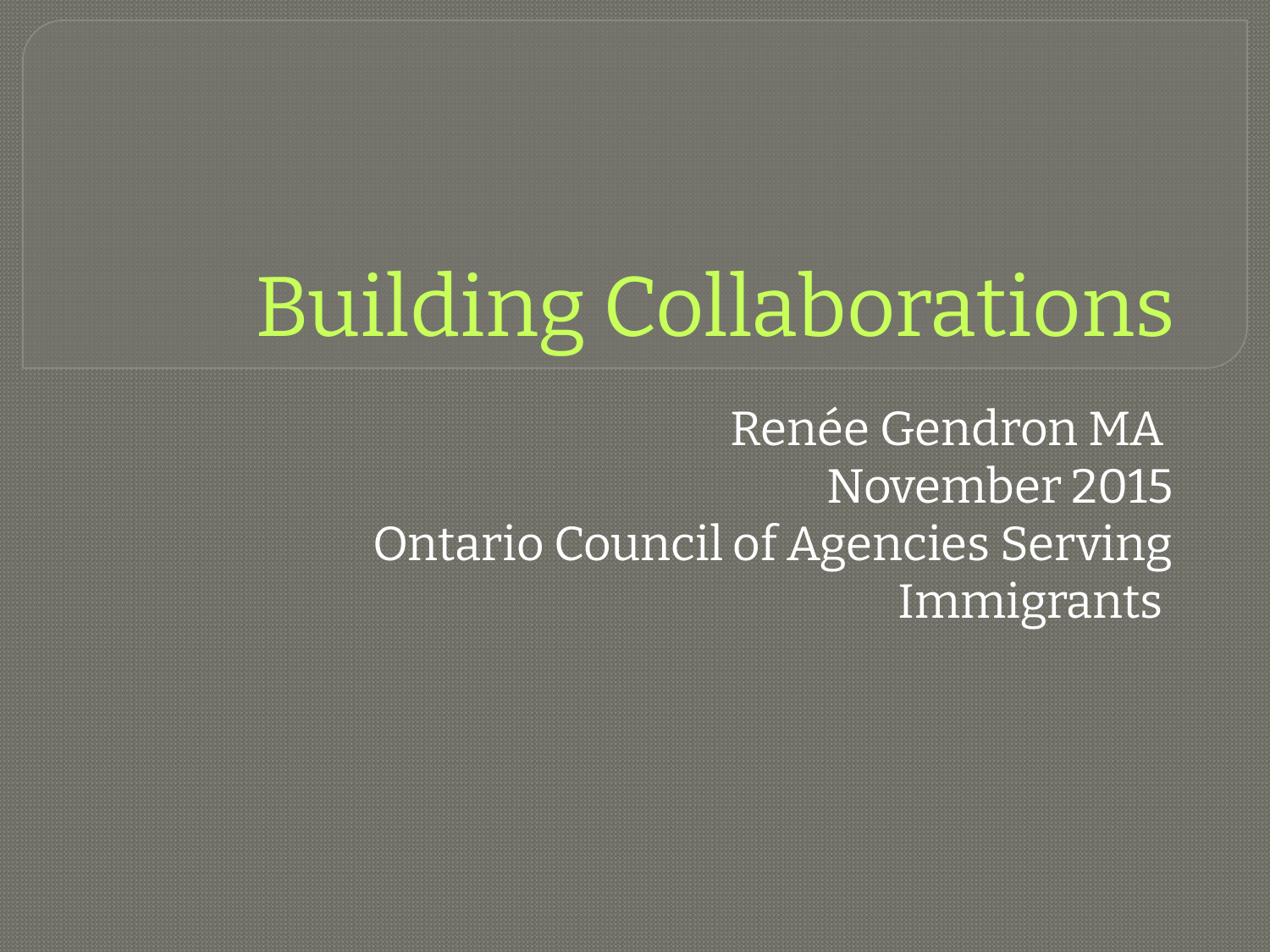

# Building Collaborations
Renée Gendron MA
November 2015
Ontario Council of Agencies Serving Immigrants